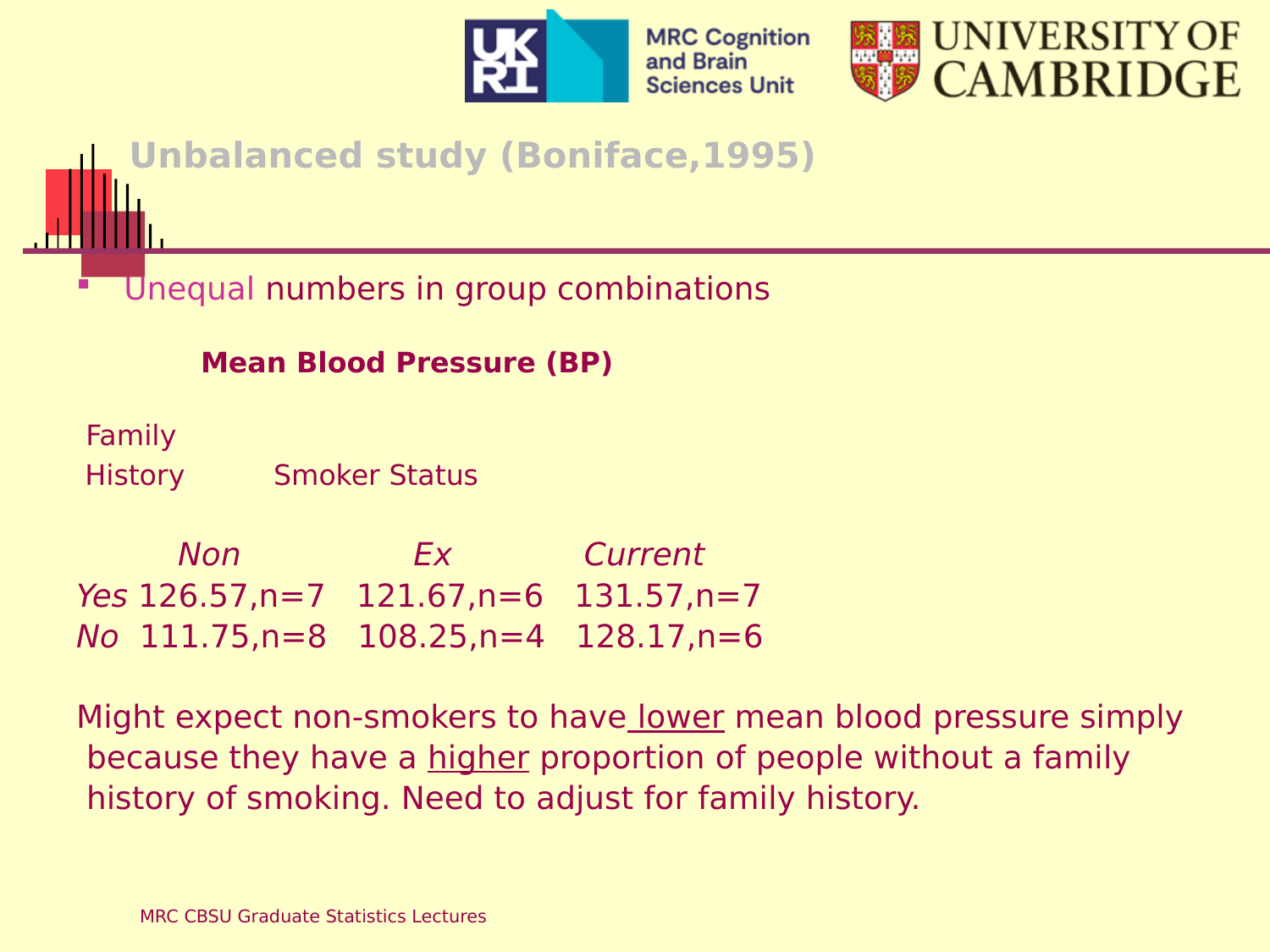

# Unbalanced study (Boniface,1995)

Unequal numbers in group combinations

              Mean Blood Pressure (BP)

 Family
 History          Smoker Status

          Non                 Ex             Current
Yes 126.57,n=7   121.67,n=6   131.57,n=7
No  111.75,n=8   108.25,n=4   128.17,n=6

Might expect non-smokers to have lower mean blood pressure simply
 because they have a higher proportion of people without a family
 history of smoking. Need to adjust for family history.

MRC CBSU Graduate Statistics Lectures